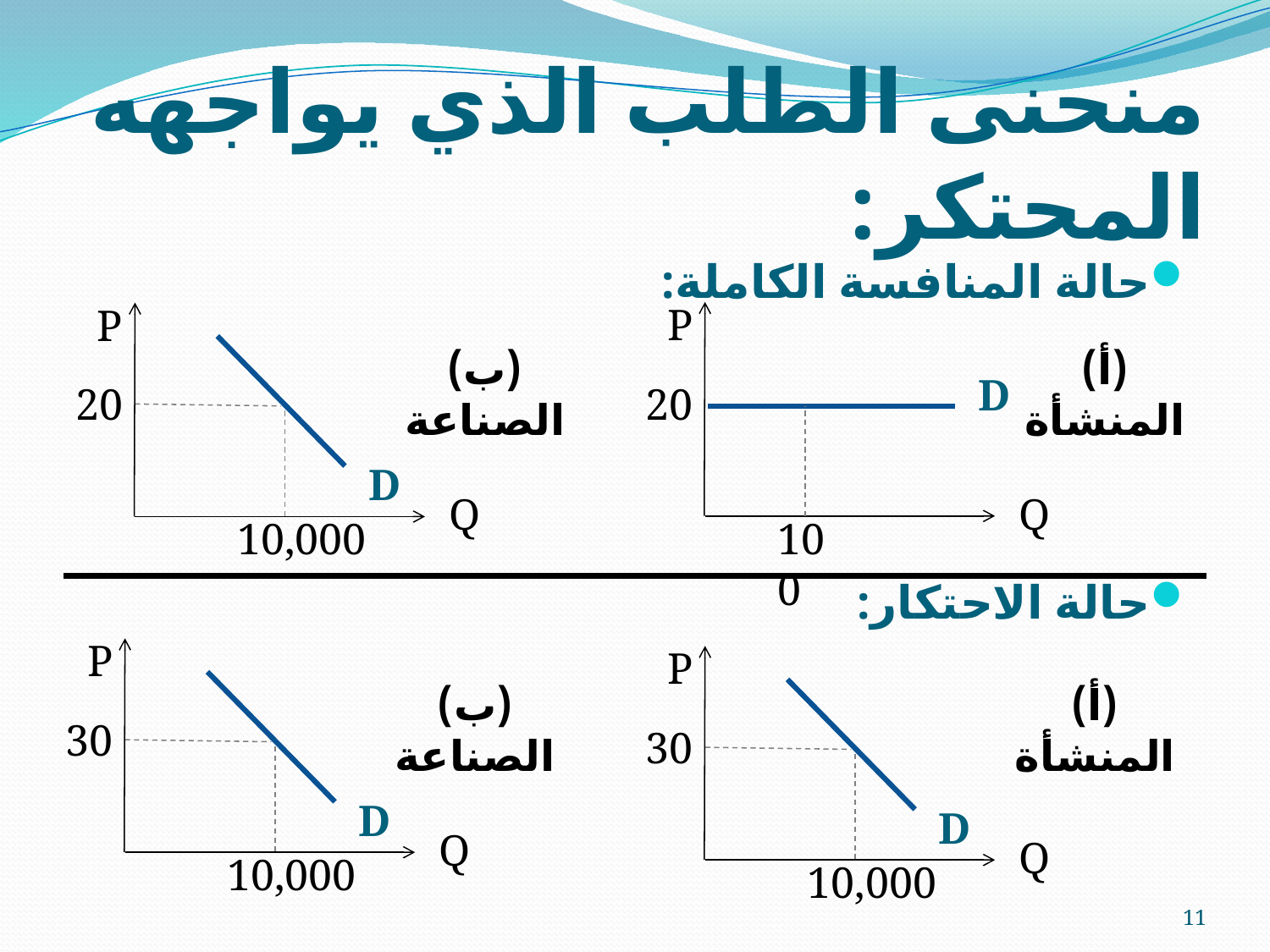

# منحنى الطلب الذي يواجهه المحتكر:
حالة المنافسة الكاملة:

حالة الاحتكار:
P
P
(ب) الصناعة
(أ) المنشأة
D
20
20
D
Q
Q
10,000
100
P
P
(ب) الصناعة
(أ) المنشأة
30
30
D
D
Q
Q
10,000
10,000
11